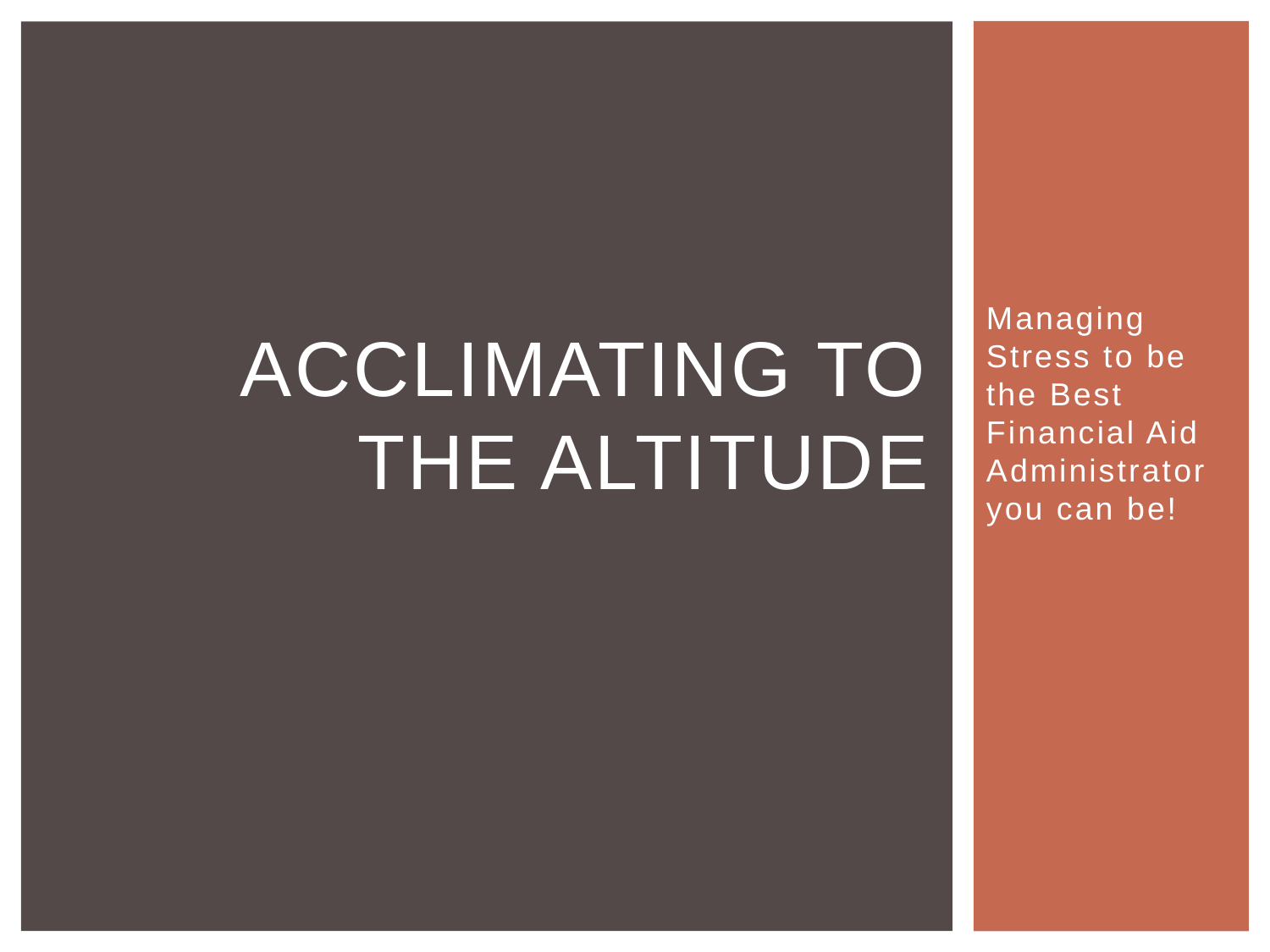

# Acclimating to the altitude
Managing Stress to be the Best Financial Aid Administrator you can be!